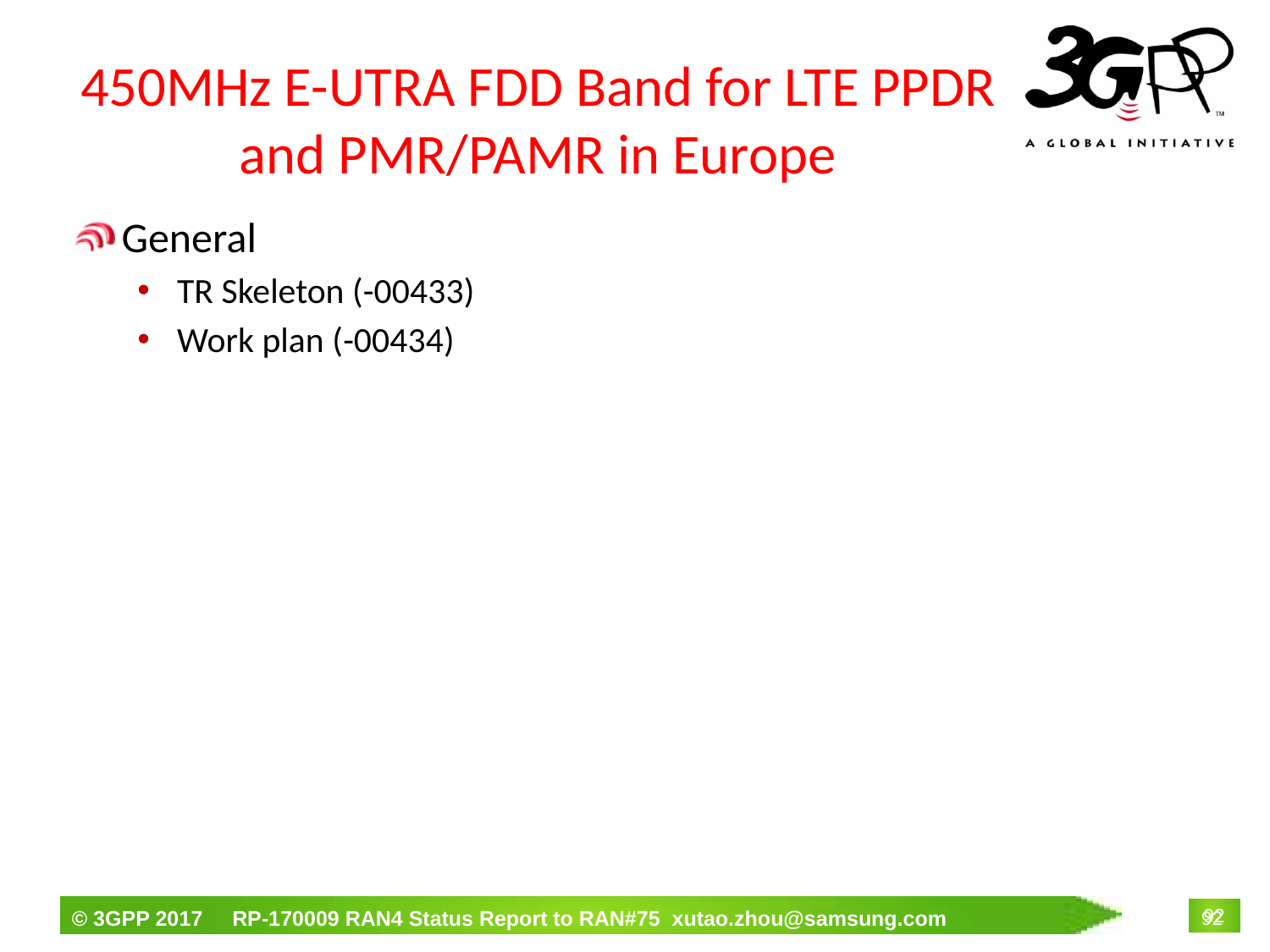

# 450MHz E-UTRA FDD Band for LTE PPDR and PMR/PAMR in Europe
General
TR Skeleton (-00433)
Work plan (-00434)

92